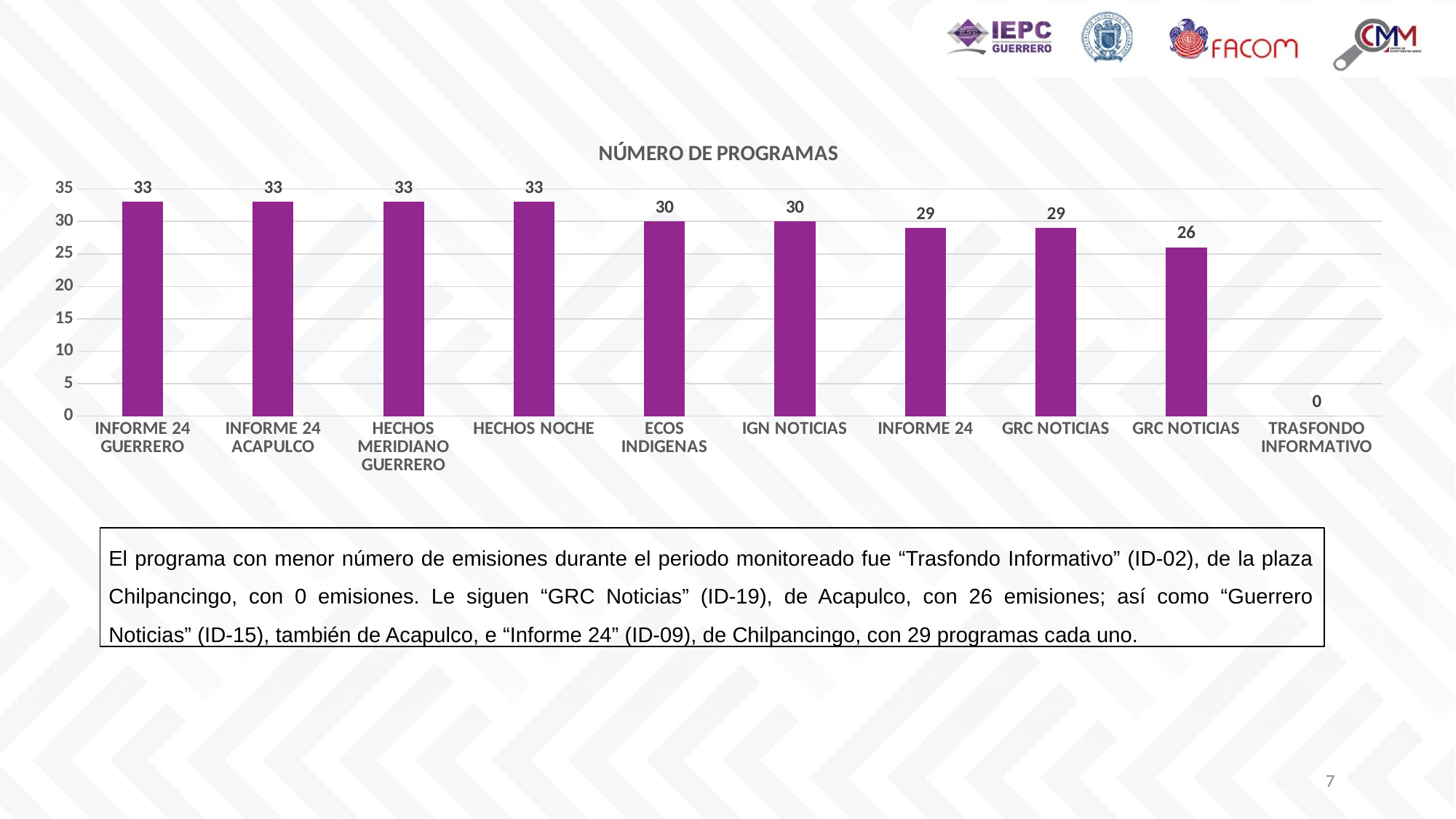

### Chart: NÚMERO DE PROGRAMAS

| Category | NO. DE PROGRAMAS |
|---|---|
| INFORME 24 GUERRERO | 33.0 |
| INFORME 24 ACAPULCO | 33.0 |
| HECHOS MERIDIANO GUERRERO | 33.0 |
| HECHOS NOCHE | 33.0 |
| ECOS INDIGENAS | 30.0 |
| IGN NOTICIAS | 30.0 |
| INFORME 24 | 29.0 |
| GRC NOTICIAS | 29.0 |
| GRC NOTICIAS | 26.0 |
| TRASFONDO INFORMATIVO | 0.0 |
El programa con menor número de emisiones durante el periodo monitoreado fue “Trasfondo Informativo” (ID-02), de la plaza Chilpancingo, con 0 emisiones. Le siguen “GRC Noticias” (ID-19), de Acapulco, con 26 emisiones; así como “Guerrero Noticias” (ID-15), también de Acapulco, e “Informe 24” (ID-09), de Chilpancingo, con 29 programas cada uno.
7